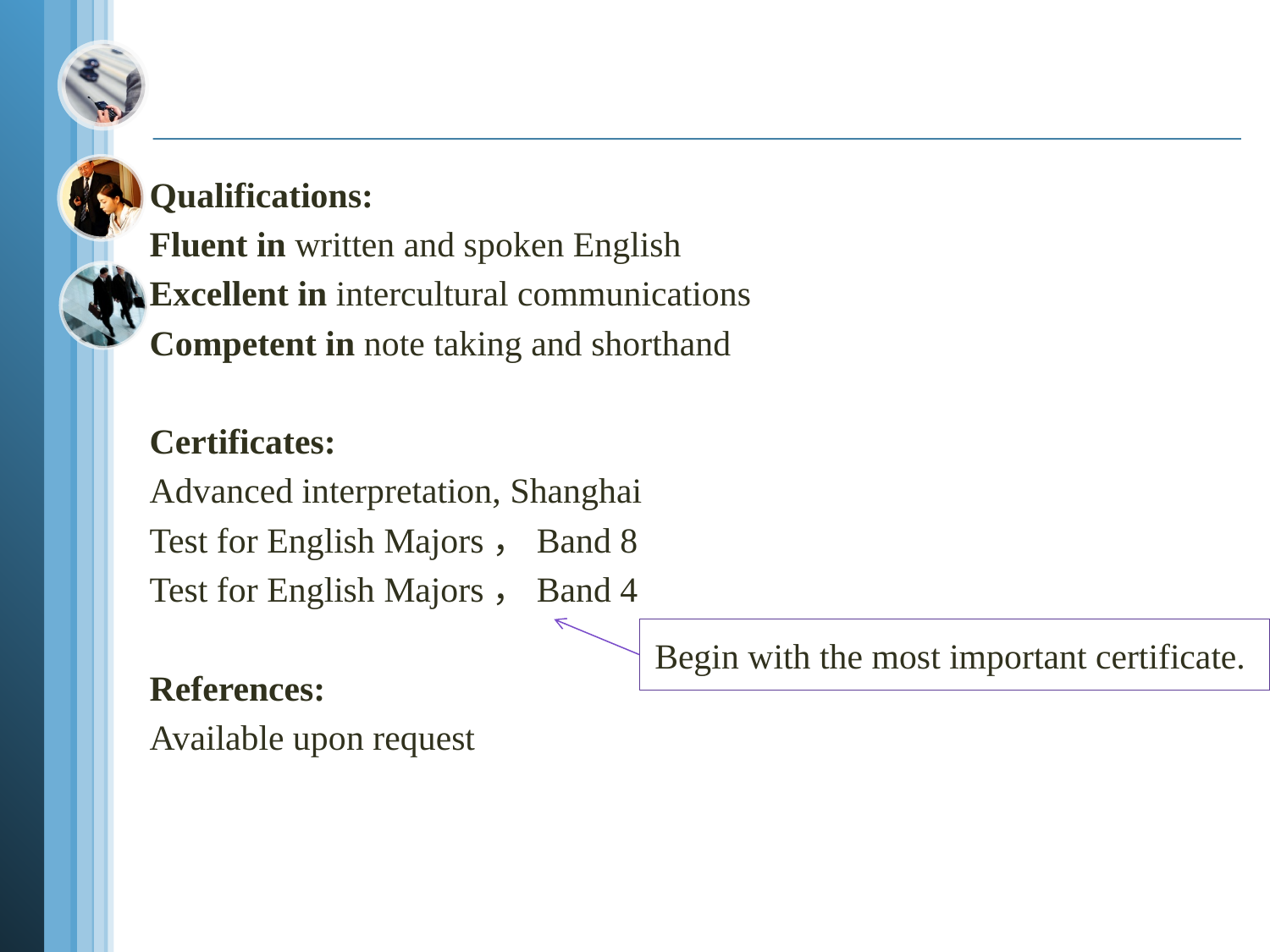

Qualifications:
Fluent in written and spoken English
Excellent in intercultural communications
Competent in note taking and shorthand

Certificates:
Advanced interpretation, Shanghai
Test for English Majors，Band 8
Test for English Majors，Band 4

References:
Available upon request
Begin with the most important certificate.